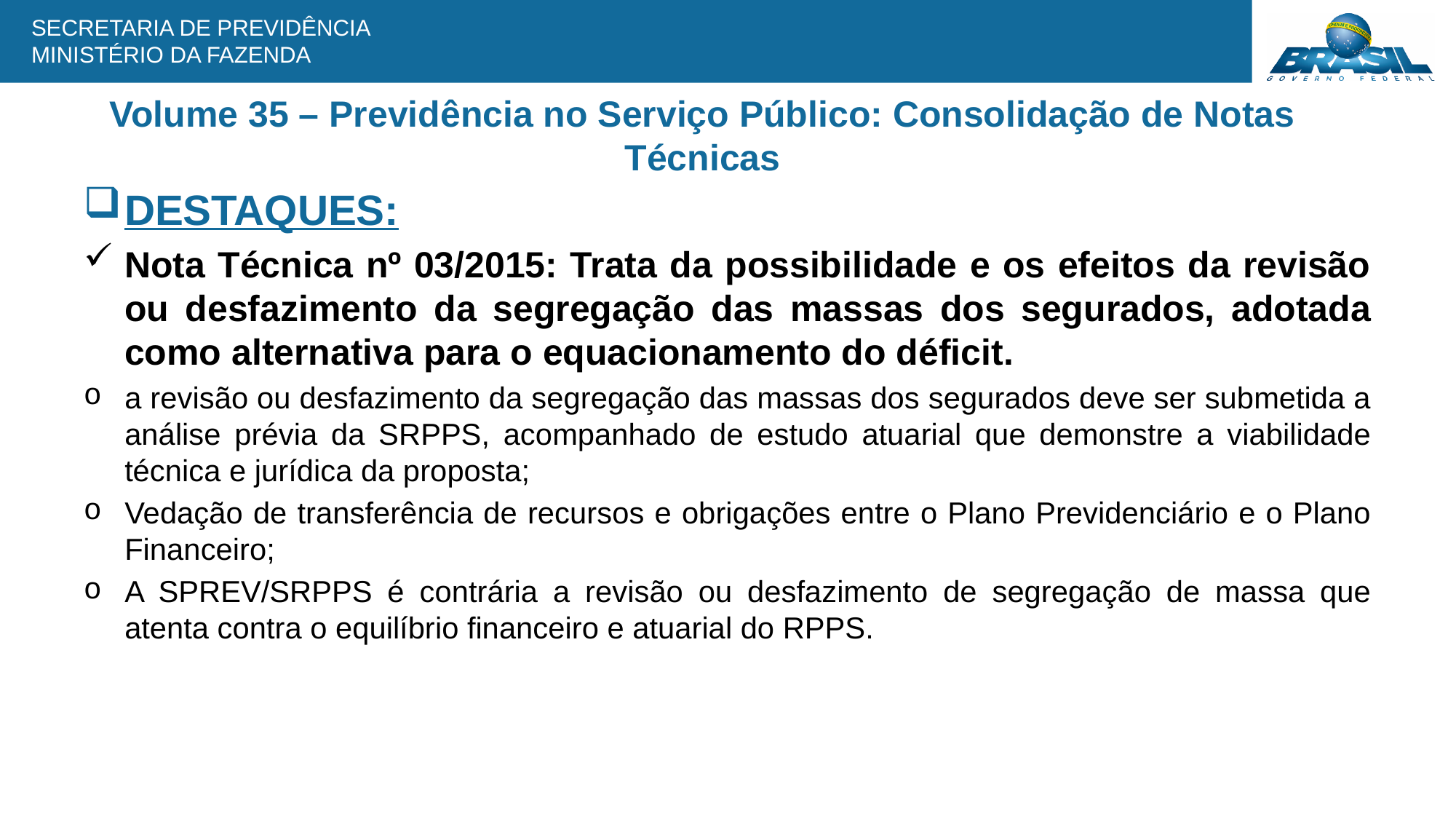

# Volume 35 – Previdência no Serviço Público: Consolidação de Notas Técnicas
DESTAQUES:
Nota Técnica nº 03/2015: Trata da possibilidade e os efeitos da revisão ou desfazimento da segregação das massas dos segurados, adotada como alternativa para o equacionamento do déficit.
a revisão ou desfazimento da segregação das massas dos segurados deve ser submetida a análise prévia da SRPPS, acompanhado de estudo atuarial que demonstre a viabilidade técnica e jurídica da proposta;
Vedação de transferência de recursos e obrigações entre o Plano Previdenciário e o Plano Financeiro;
A SPREV/SRPPS é contrária a revisão ou desfazimento de segregação de massa que atenta contra o equilíbrio financeiro e atuarial do RPPS.